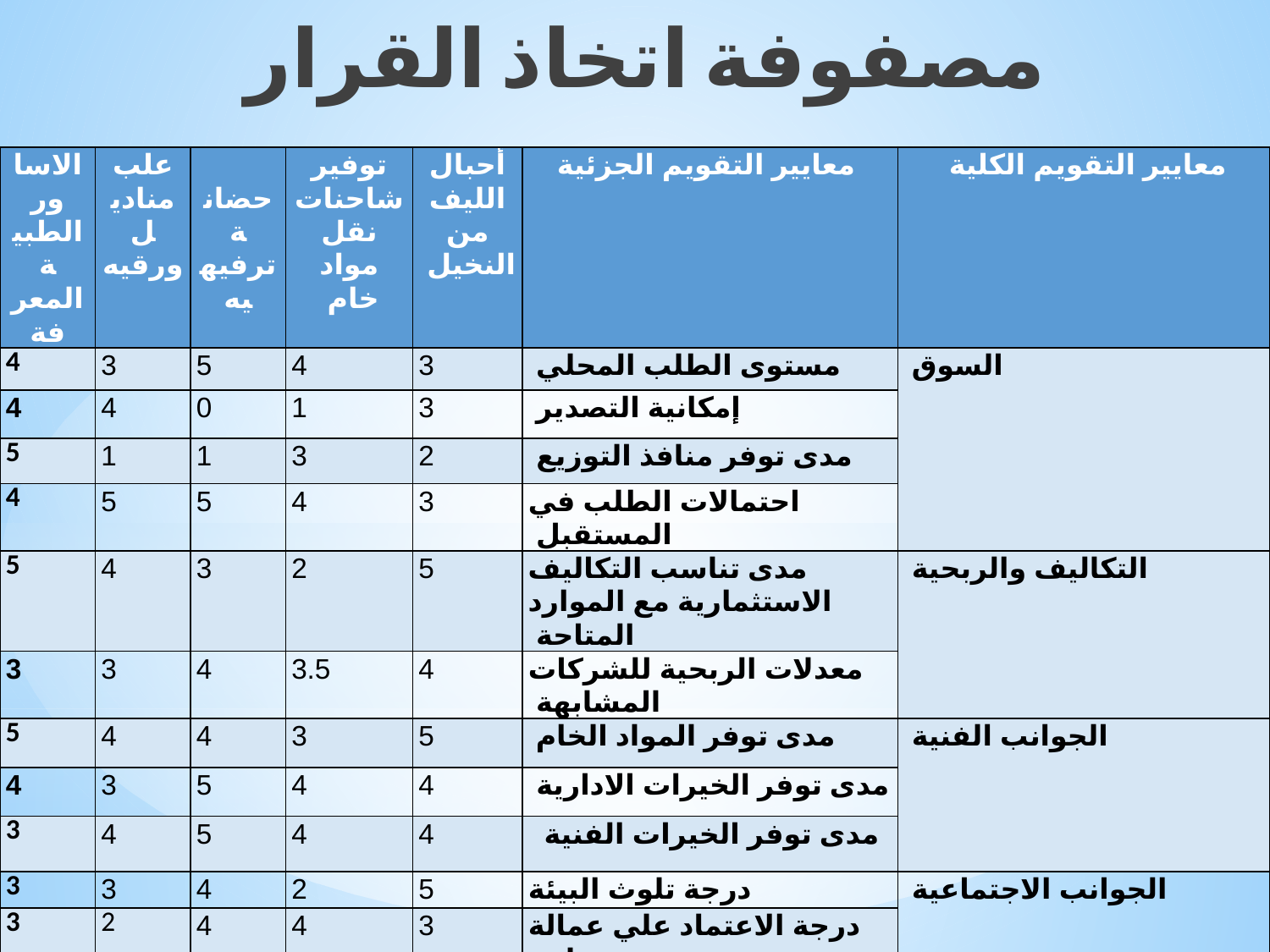

مصفوفة اتخاذ القرار
| الاساور الطبية المعرفة | علب مناديل ورقيه | حضانة ترفيهيه | توفير شاحنات نقل مواد خام | أحبال الليف من النخيل | معايير التقويم الجزئية | معايير التقويم الكلية |
| --- | --- | --- | --- | --- | --- | --- |
| 4 | 3 | 5 | 4 | 3 | مستوى الطلب المحلي | السوق |
| 4 | 4 | 0 | 1 | 3 | إمكانية التصدير |  |
| 5 | 1 | 1 | 3 | 2 | مدى توفر منافذ التوزيع |  |
| 4 | 5 | 5 | 4 | 3 | احتمالات الطلب في المستقبل |  |
| 5 | 4 | 3 | 2 | 5 | مدى تناسب التكاليف الاستثمارية مع الموارد المتاحة | التكاليف والربحية |
| 3 | 3 | 4 | 3.5 | 4 | معدلات الربحية للشركات المشابهة |  |
| 5 | 4 | 4 | 3 | 5 | مدى توفر المواد الخام | الجوانب الفنية |
| 4 | 3 | 5 | 4 | 4 | مدى توفر الخيرات الادارية |  |
| 3 | 4 | 5 | 4 | 4 | مدى توفر الخيرات الفنية |  |
| 3 | 3 | 4 | 2 | 5 | درجة تلوث البيئة | الجوانب الاجتماعية |
| 3 | 2 | 4 | 4 | 3 | درجة الاعتماد علي عمالة محلية |  |
| 5 | 5 | 4 | 3 | 5 | المنافع الجانبية للمشروع |  |
| 71 | 41 | 44 | 37.5 | 46 |  | مجموع |
| 1 | 4 | 3 | 5 | 2 |  | الترتيب |